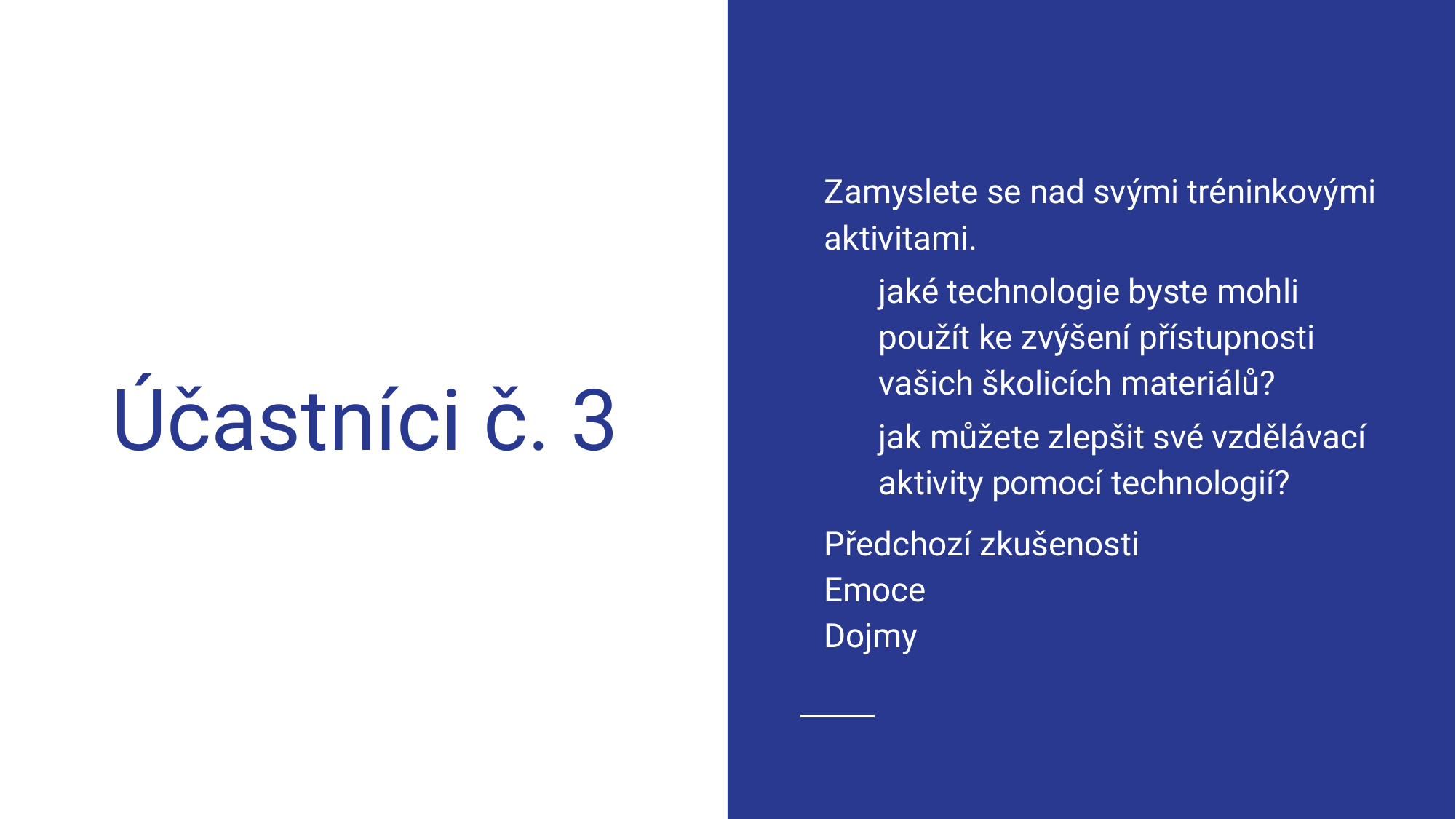

Zamyslete se nad svými tréninkovými aktivitami.
jaké technologie byste mohli použít ke zvýšení přístupnosti vašich školicích materiálů?
jak můžete zlepšit své vzdělávací aktivity pomocí technologií?
Předchozí zkušenosti
Emoce
Dojmy
# Účastníci č. 3